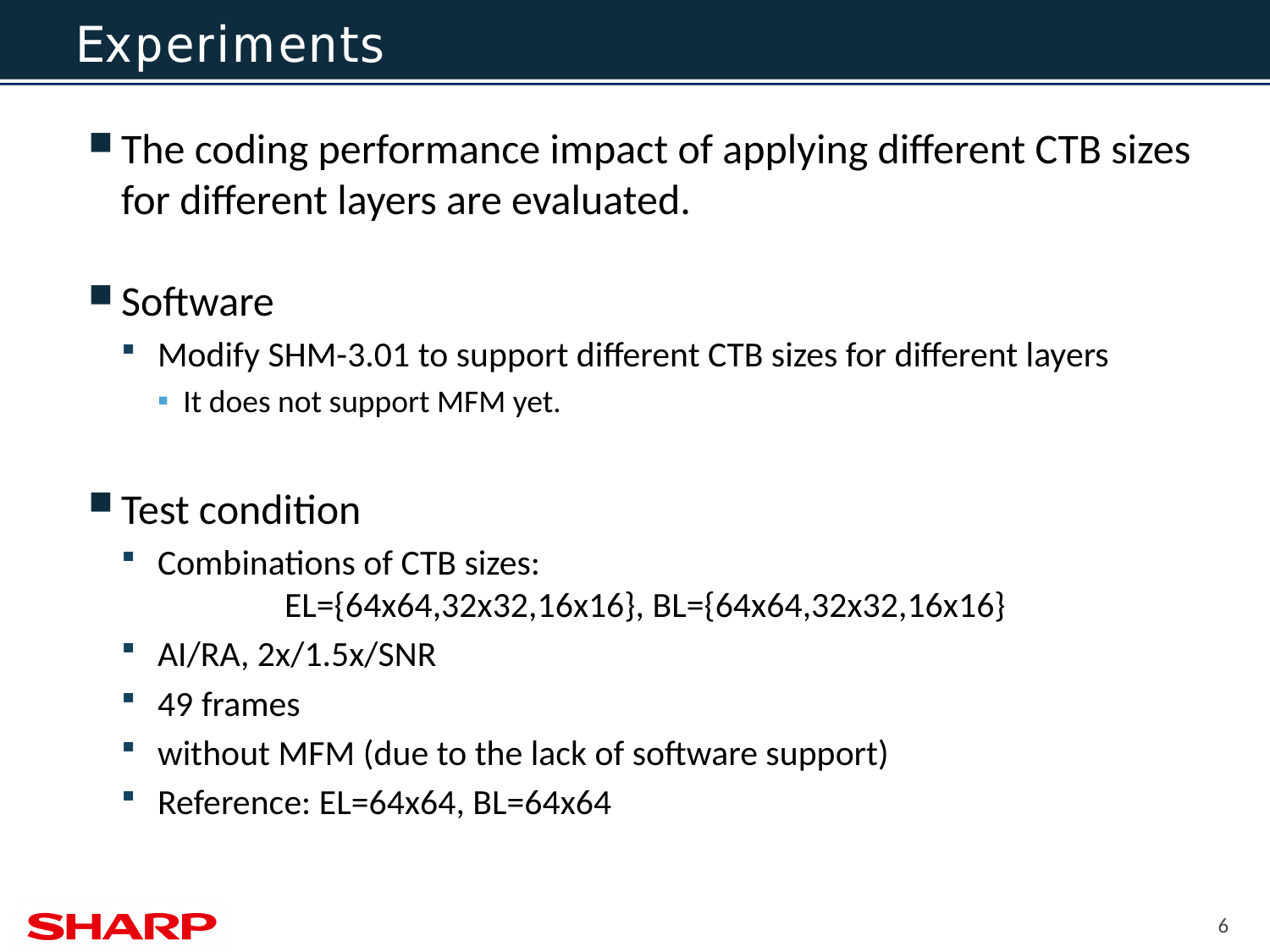

# Experiments
The coding performance impact of applying different CTB sizes for different layers are evaluated.

Software
Modify SHM-3.01 to support different CTB sizes for different layers
It does not support MFM yet.

Test condition
Combinations of CTB sizes:
	EL={64x64,32x32,16x16}, BL={64x64,32x32,16x16}
AI/RA, 2x/1.5x/SNR
49 frames
without MFM (due to the lack of software support)
Reference: EL=64x64, BL=64x64
6